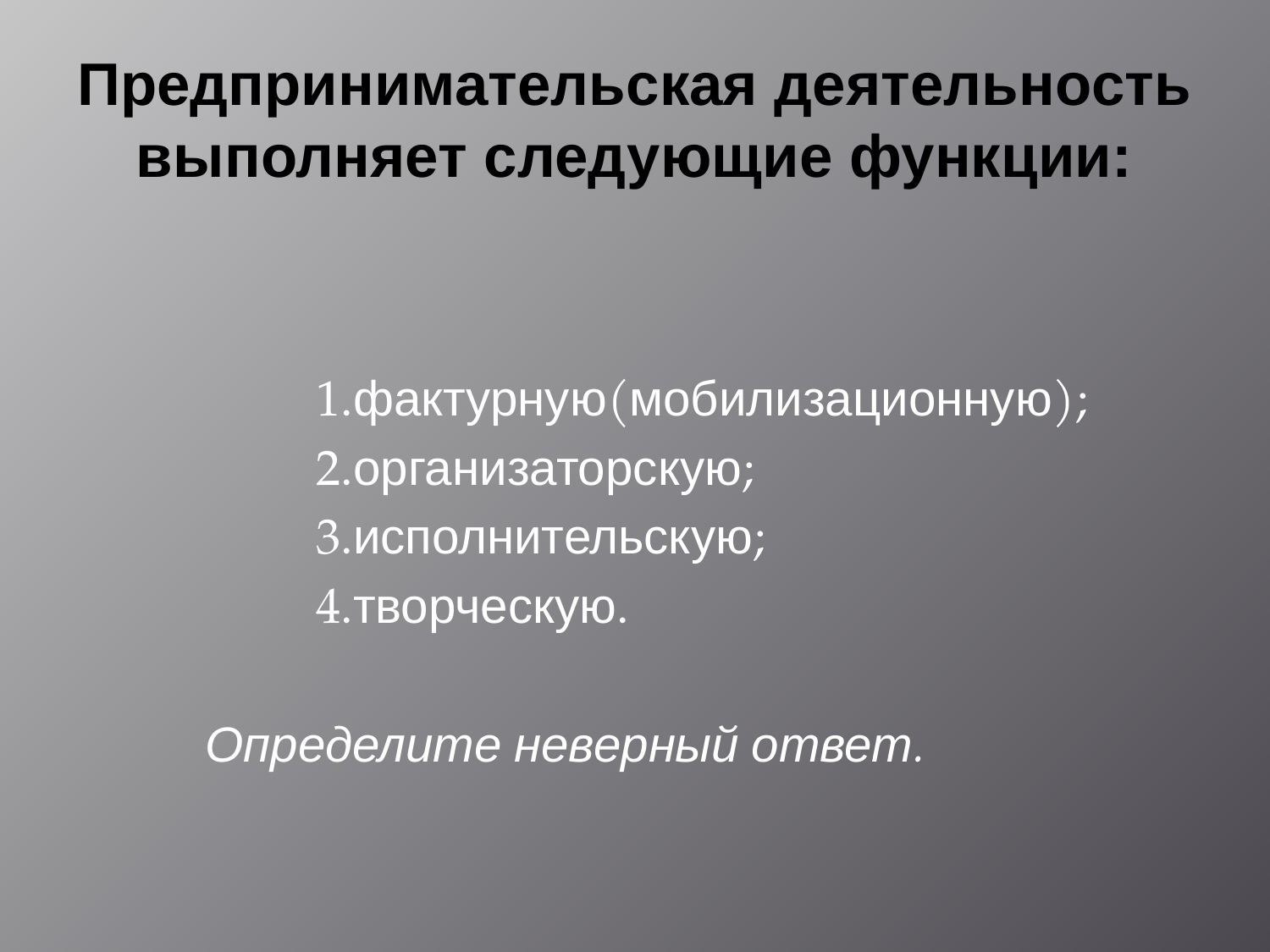

# Предпринимательская деятельность выполняет следующие функции:

                  1.фактурную(мобилизационную);
                  2.организаторскую;
                  3.исполнительскую;
                  4.творческую.

         Определите неверный ответ.